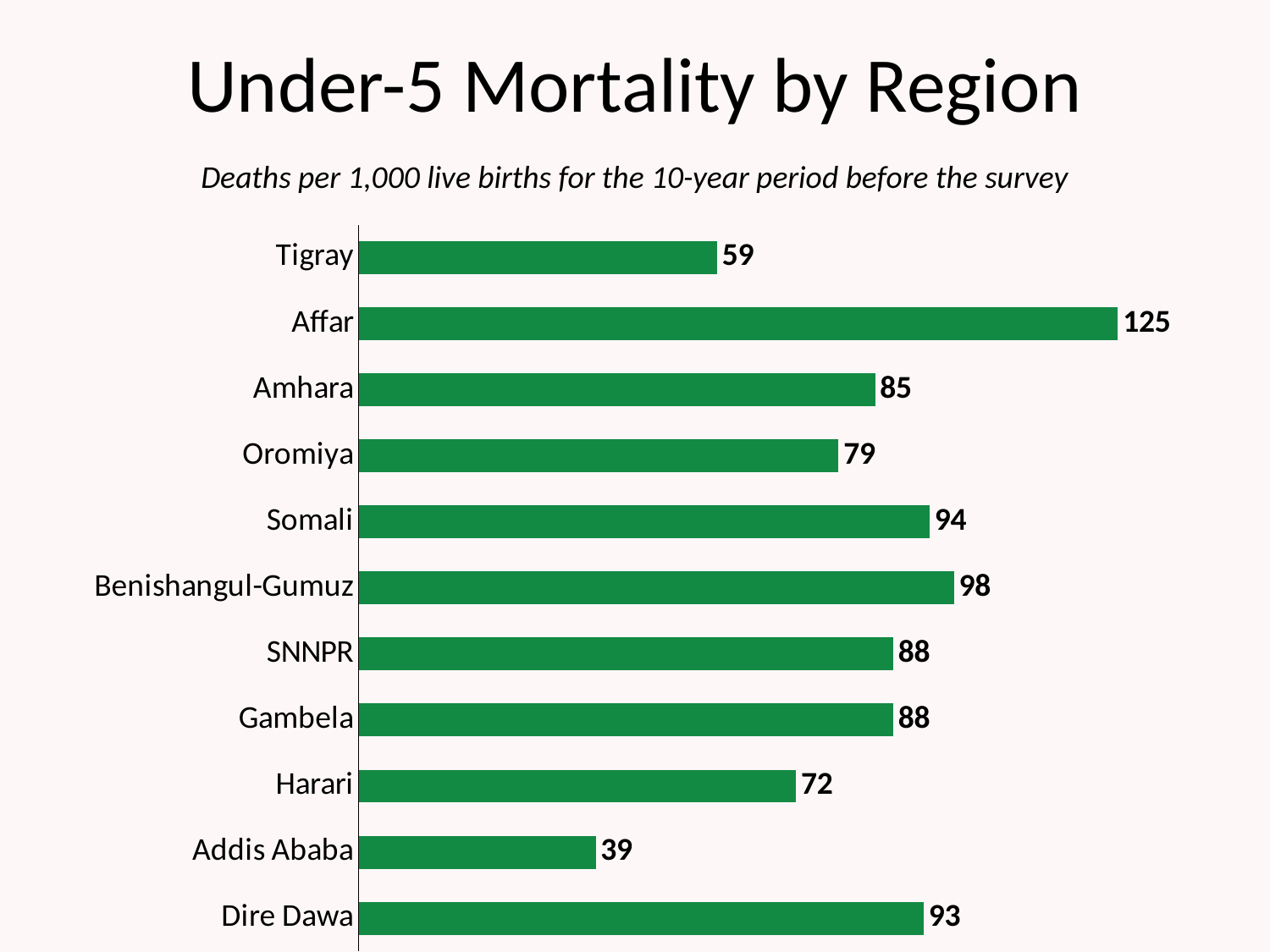

# Under-5 Mortality by Region
Deaths per 1,000 live births for the 10-year period before the survey

### Chart

| Category | Series 1 |
|---|---|
| Dire Dawa | 93.0 |
| Addis Ababa | 39.0 |
| Harari | 72.0 |
| Gambela | 88.0 |
| SNNPR | 88.0 |
| Benishangul-Gumuz | 98.0 |
| Somali | 94.0 |
| Oromiya | 79.0 |
| Amhara | 85.0 |
| Affar | 125.0 |
| Tigray | 59.0 |